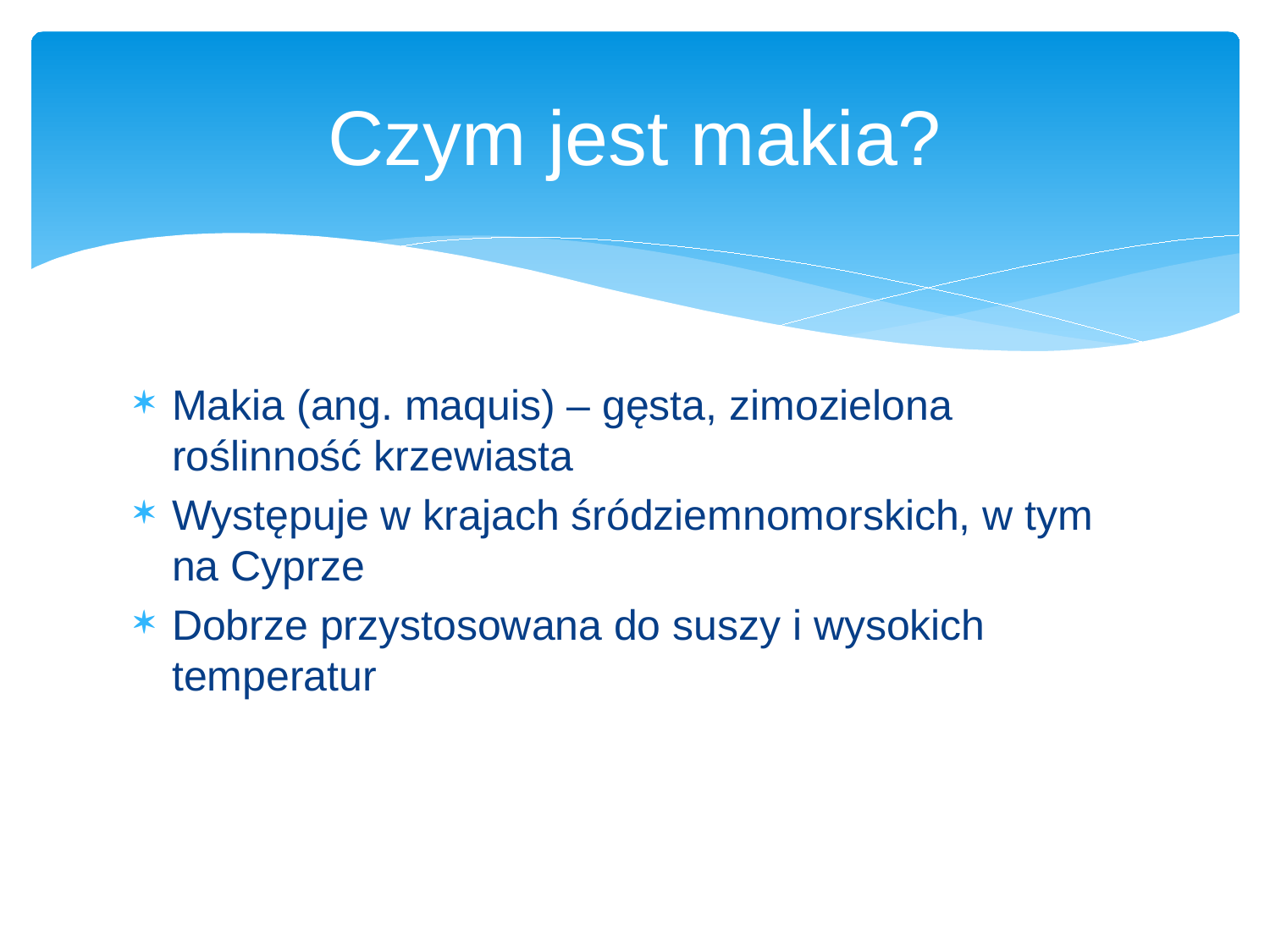

# Czym jest makia?
Makia (ang. maquis) – gęsta, zimozielona roślinność krzewiasta
Występuje w krajach śródziemnomorskich, w tym na Cyprze
Dobrze przystosowana do suszy i wysokich temperatur